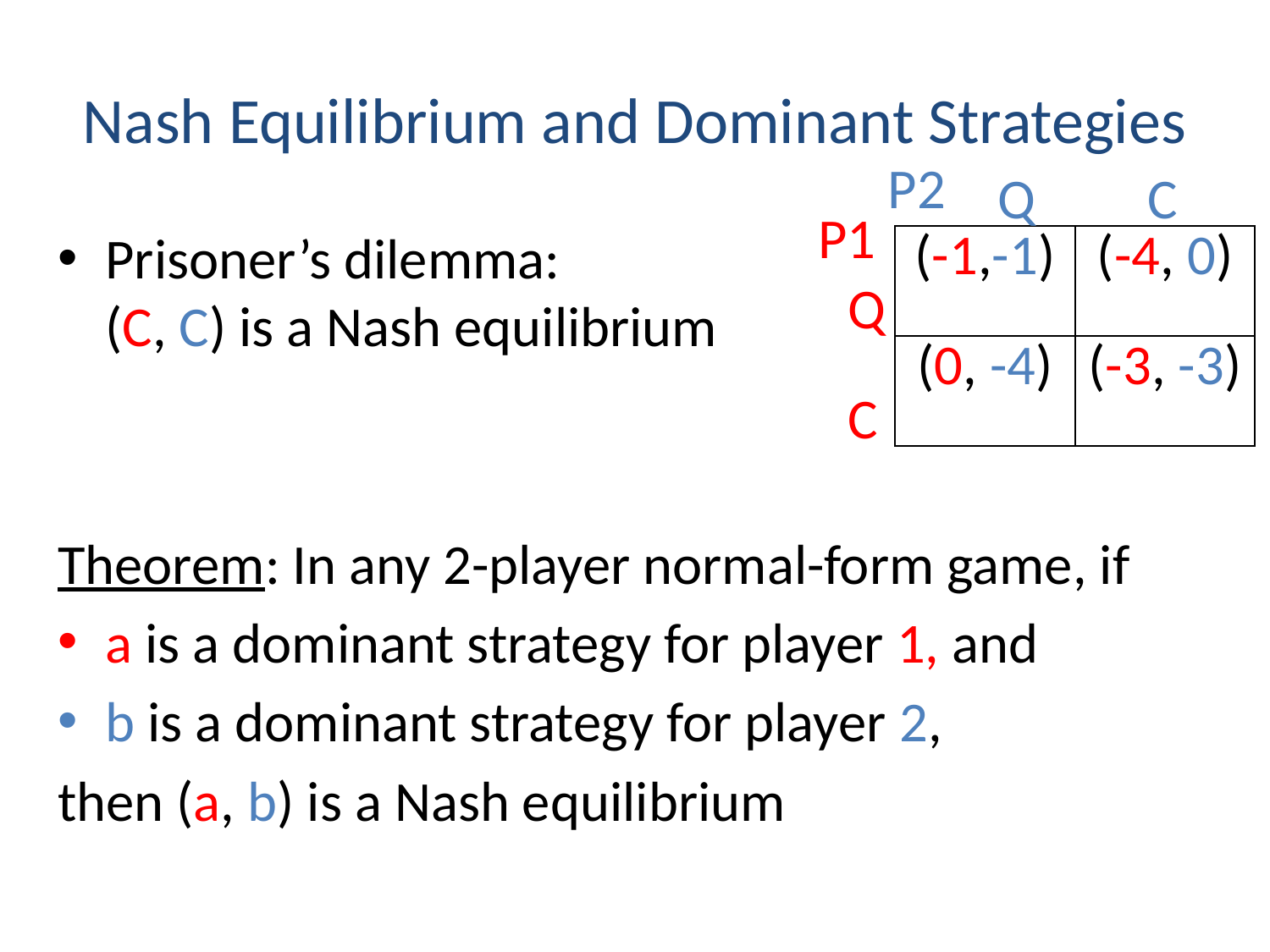

# Nash Equilibrium and Dominant Strategies
P2
Q
C
Q
C
P1
Prisoner’s dilemma:
(C, C) is a Nash equilibrium

Theorem: In any 2-player normal-form game, if
a is a dominant strategy for player 1, and
b is a dominant strategy for player 2,
then (a, b) is a Nash equilibrium
| (-1,-1) | (-4, 0) |
| --- | --- |
| (0, -4) | (-3, -3) |